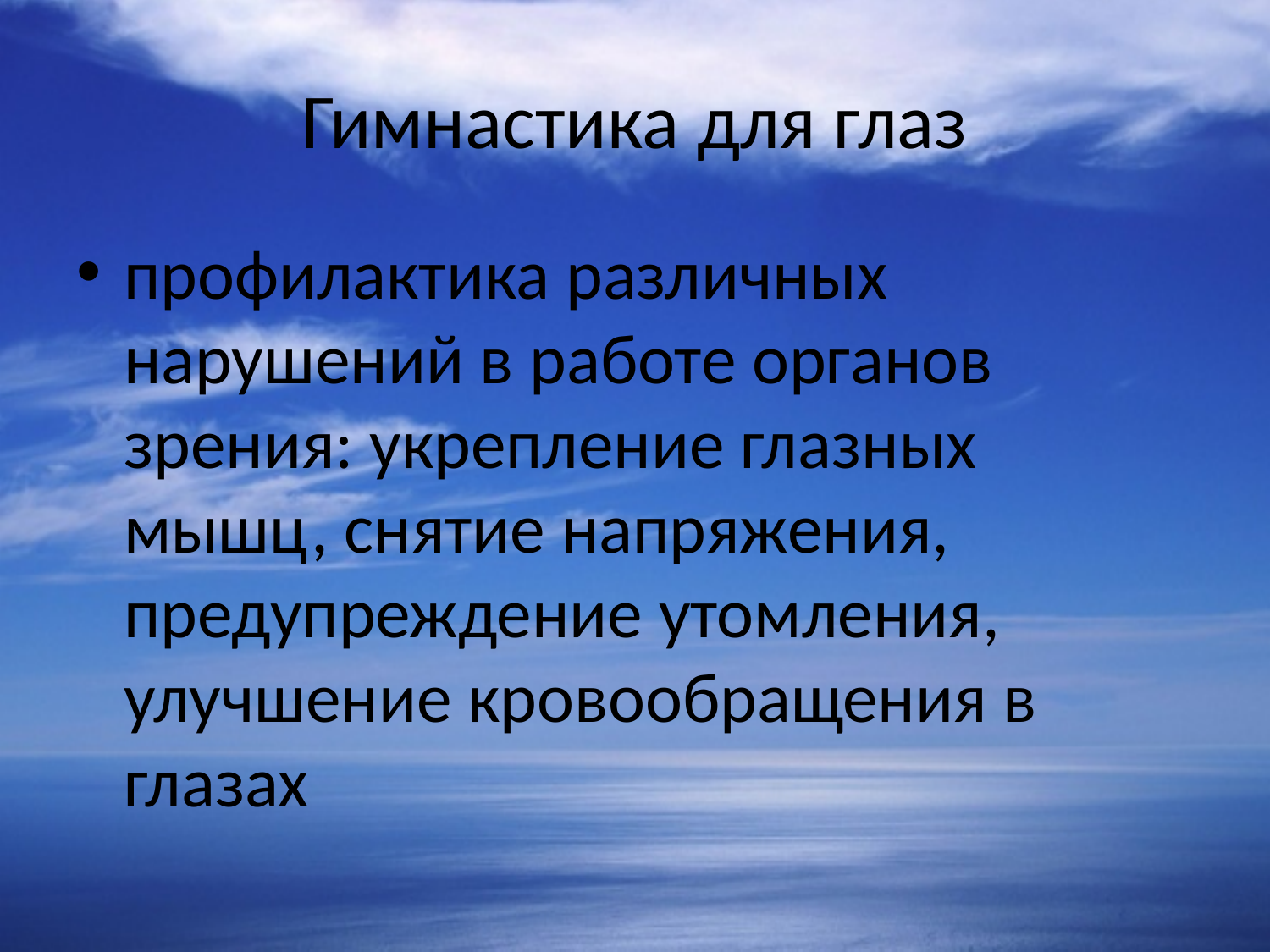

# Гимнастика для глаз
профилактика различных нарушений в работе органов зрения: укрепление глазных мышц, снятие напряжения, предупреждение утомления, улучшение кровообращения в глазах